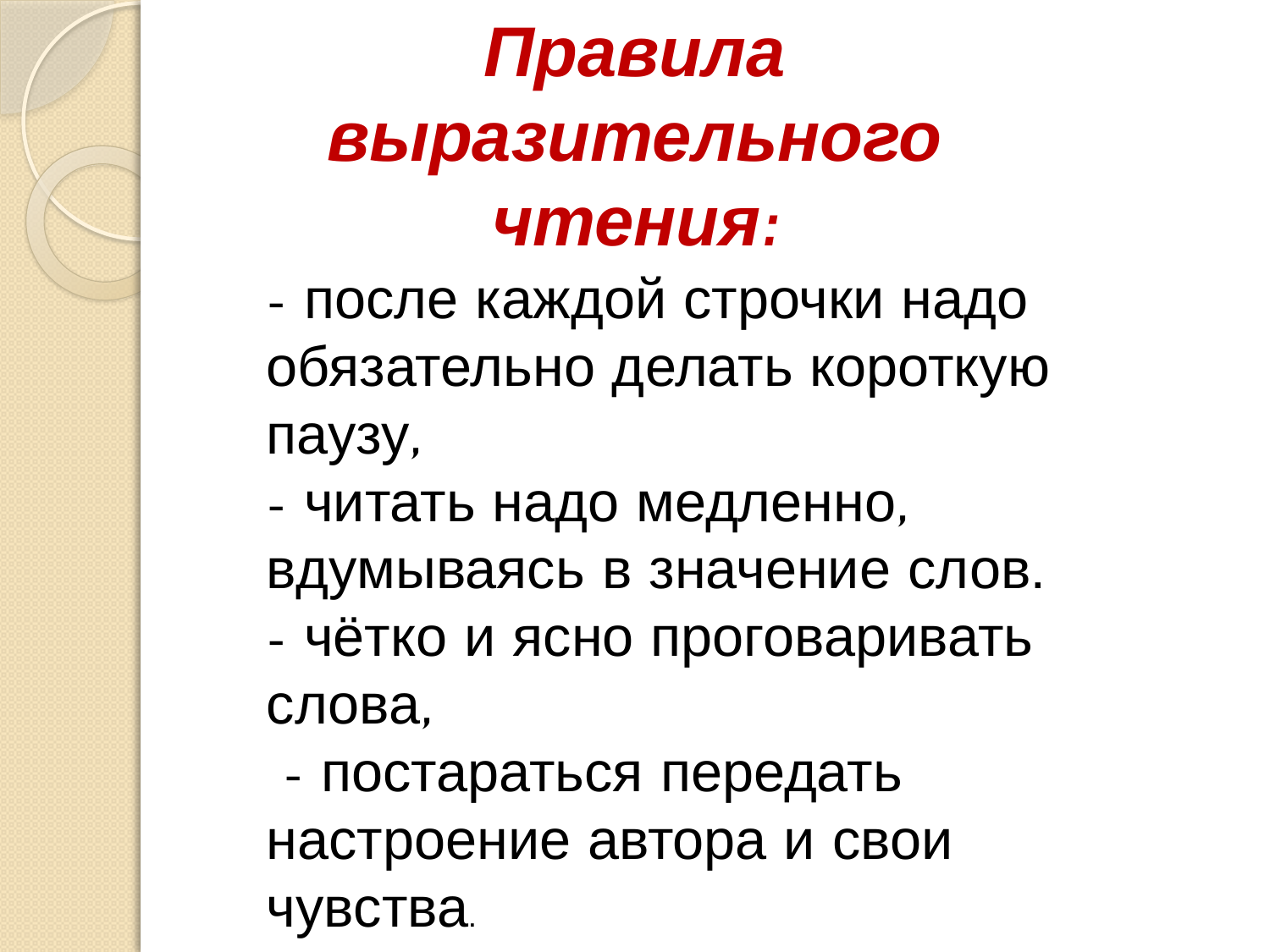

Правила выразительного чтения:
- после каждой строчки надо обязательно делать короткую паузу,
- читать надо медленно, вдумываясь в значение слов.
- чётко и ясно проговаривать слова,
 - постараться передать настроение автора и свои чувства.